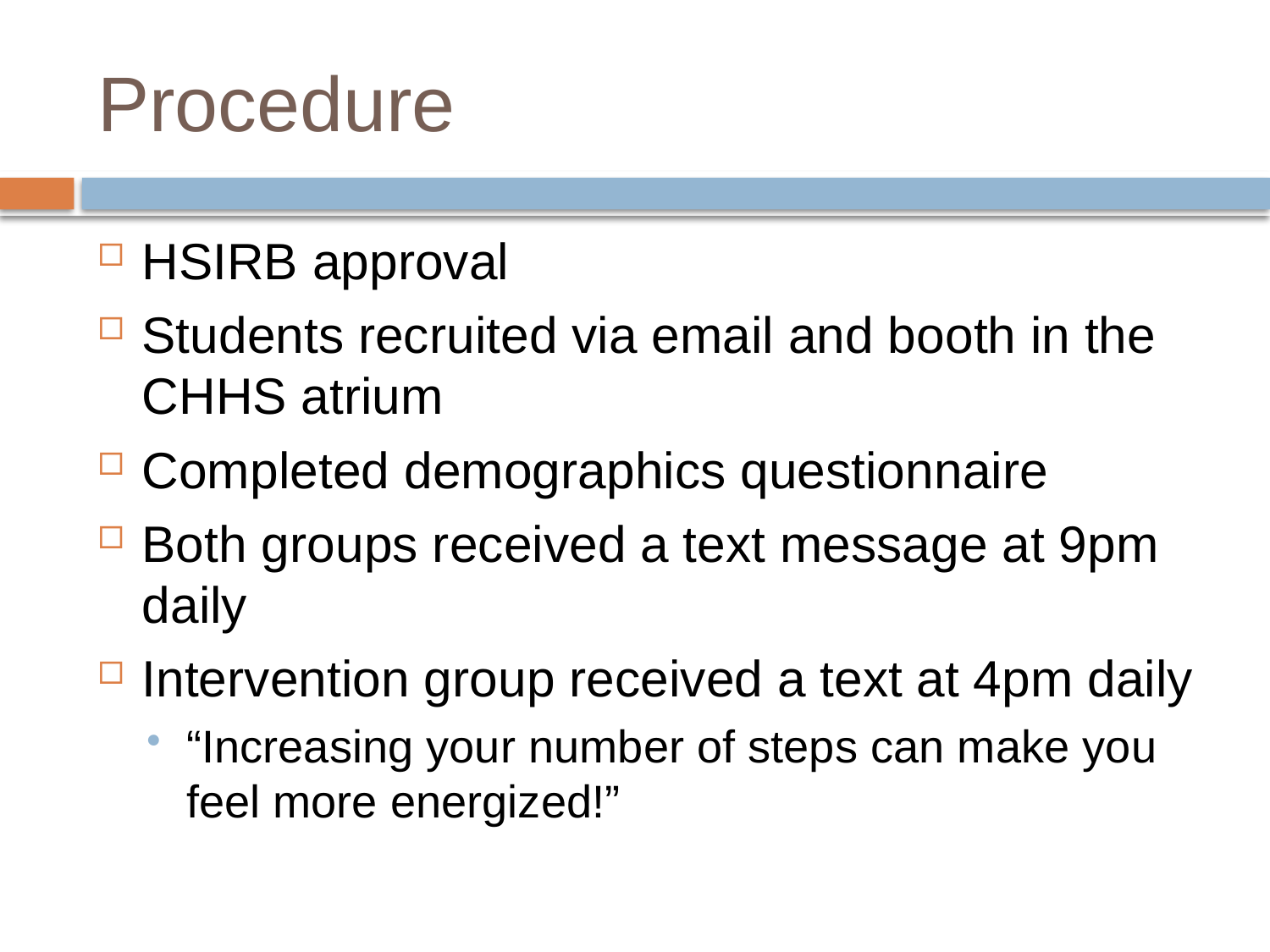

# Procedure
HSIRB approval
Students recruited via email and booth in the CHHS atrium
Completed demographics questionnaire
Both groups received a text message at 9pm daily
Intervention group received a text at 4pm daily
“Increasing your number of steps can make you feel more energized!”